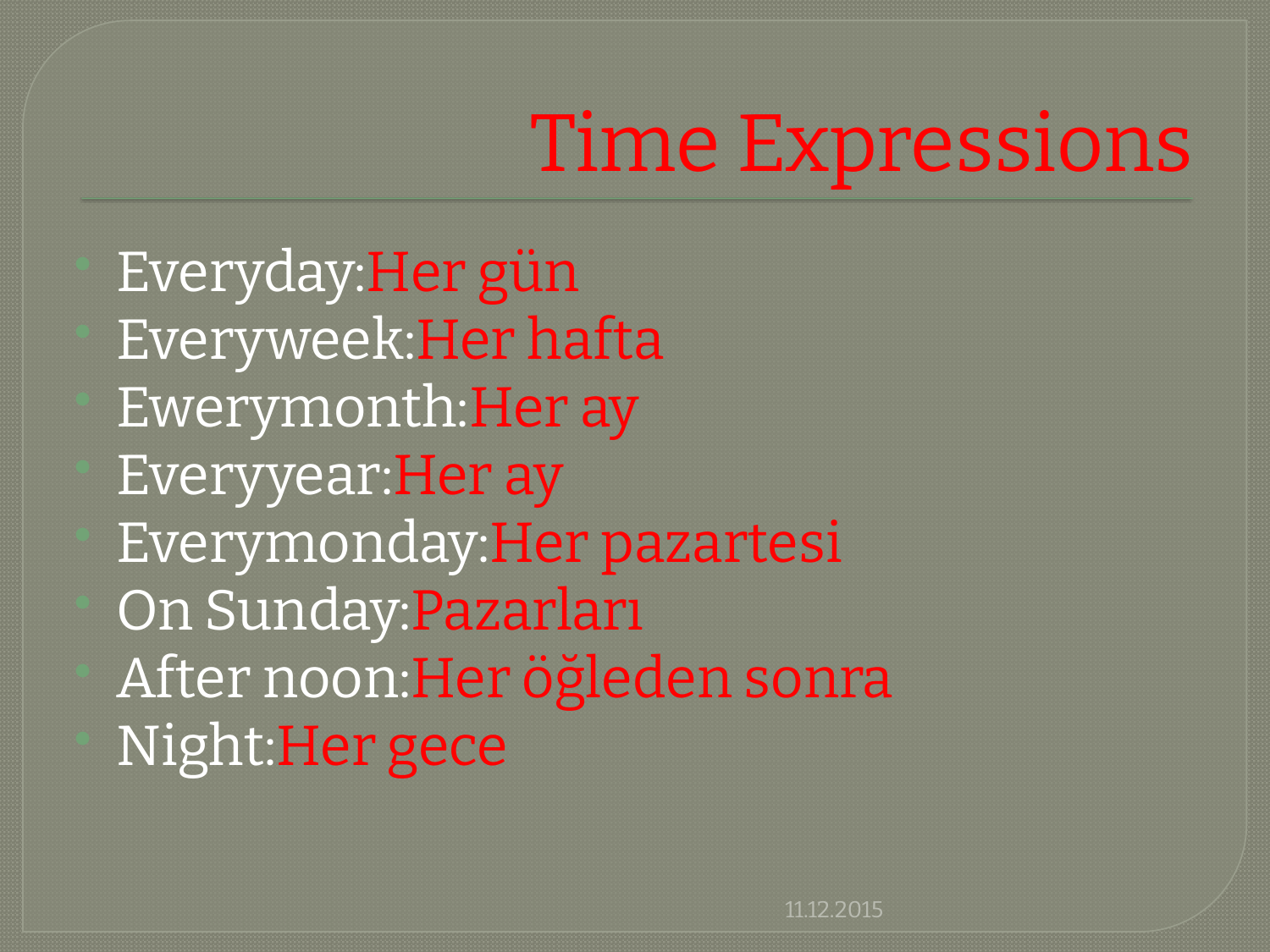

# Time Expressions
Everyday:Her gün
Everyweek:Her hafta
Ewerymonth:Her ay
Everyyear:Her ay
Everymonday:Her pazartesi
On Sunday:Pazarları
After noon:Her öğleden sonra
Night:Her gece

11.12.2015